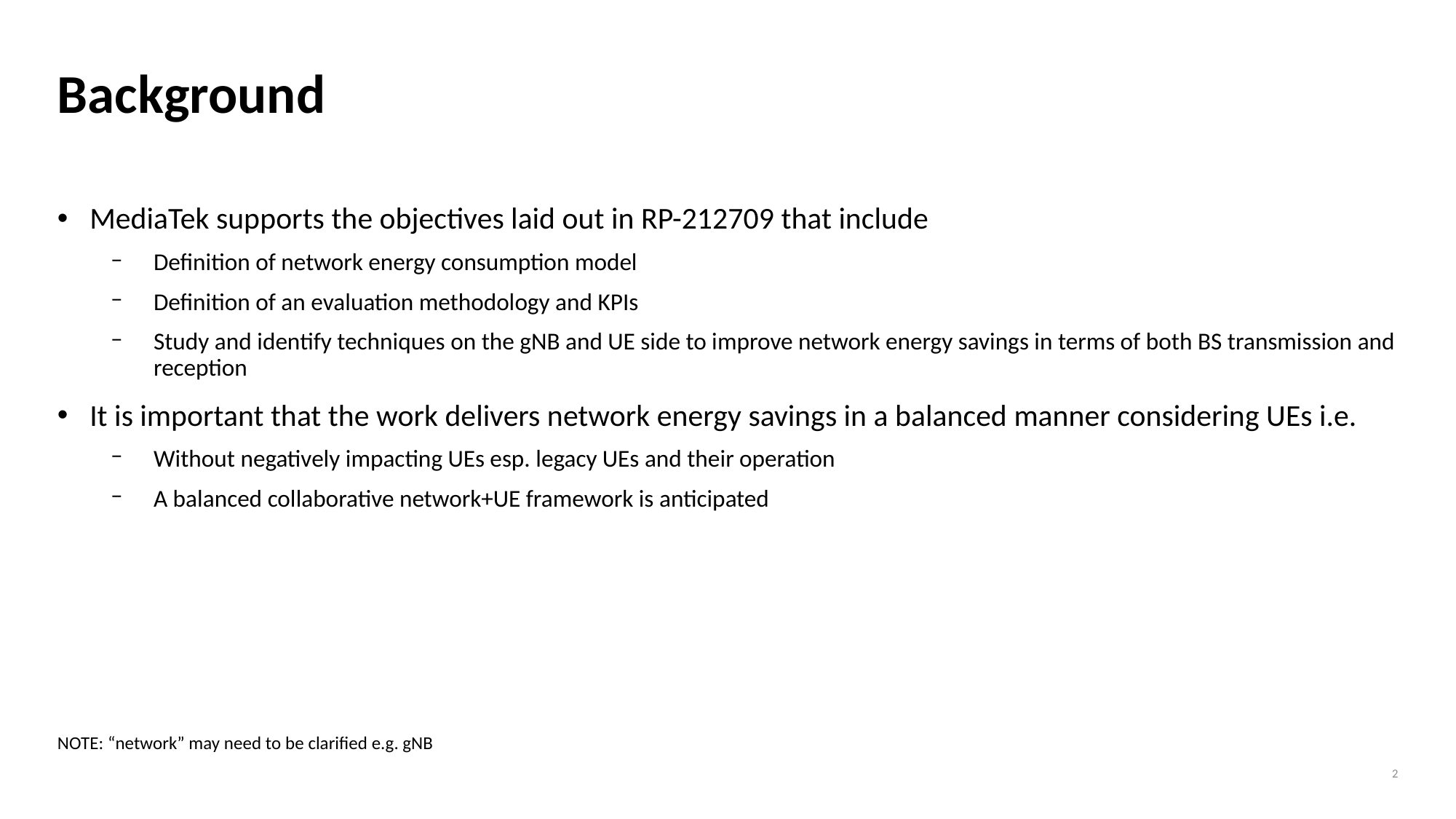

# Background
MediaTek supports the objectives laid out in RP-212709 that include
Definition of network energy consumption model
Definition of an evaluation methodology and KPIs
Study and identify techniques on the gNB and UE side to improve network energy savings in terms of both BS transmission and reception
It is important that the work delivers network energy savings in a balanced manner considering UEs i.e.
Without negatively impacting UEs esp. legacy UEs and their operation
A balanced collaborative network+UE framework is anticipated

NOTE: “network” may need to be clarified e.g. gNB

2